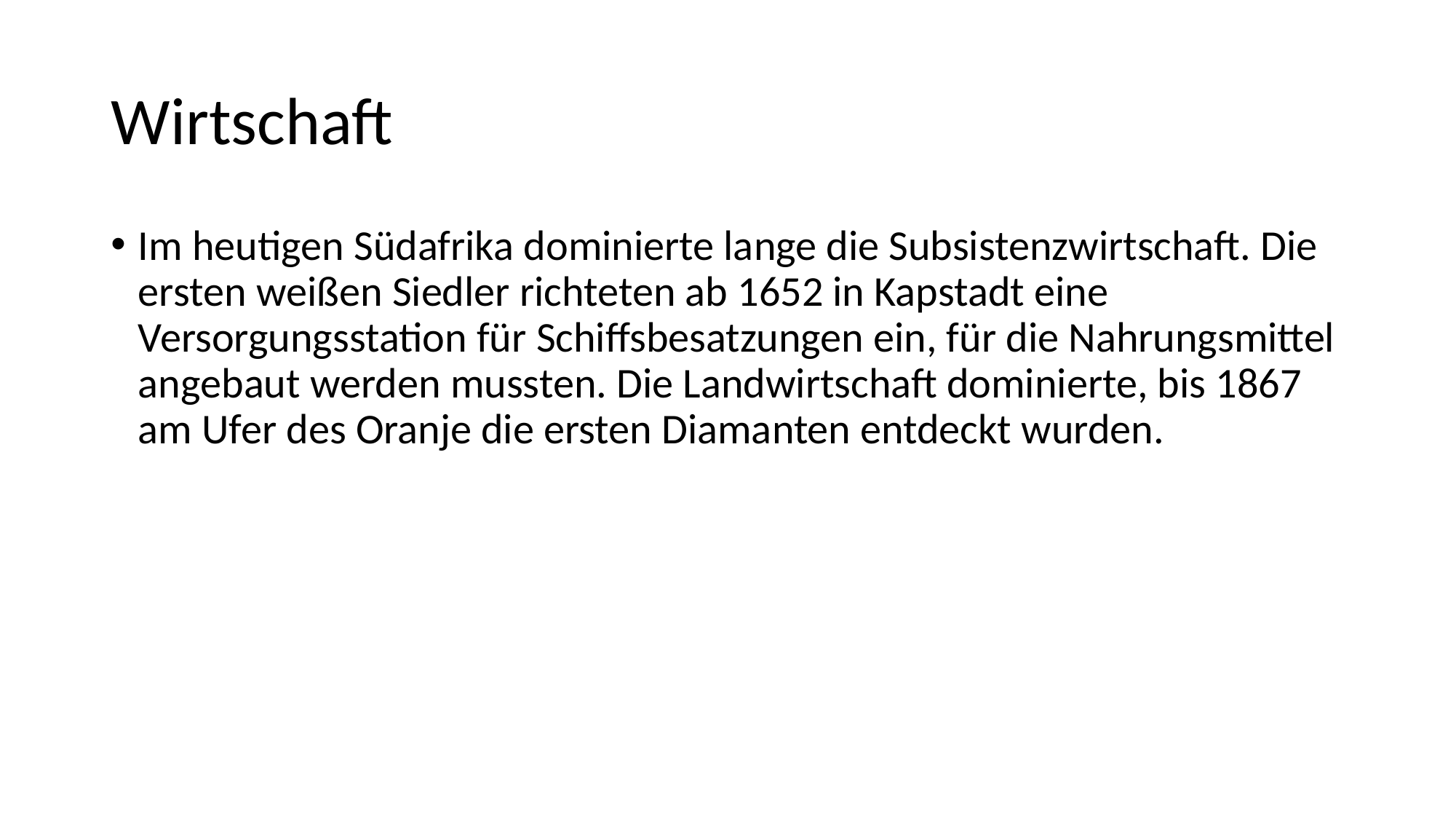

# Wirtschaft
Im heutigen Südafrika dominierte lange die Subsistenzwirtschaft. Die ersten weißen Siedler richteten ab 1652 in Kapstadt eine Versorgungsstation für Schiffsbesatzungen ein, für die Nahrungsmittel angebaut werden mussten. Die Landwirtschaft dominierte, bis 1867 am Ufer des Oranje die ersten Diamanten entdeckt wurden.